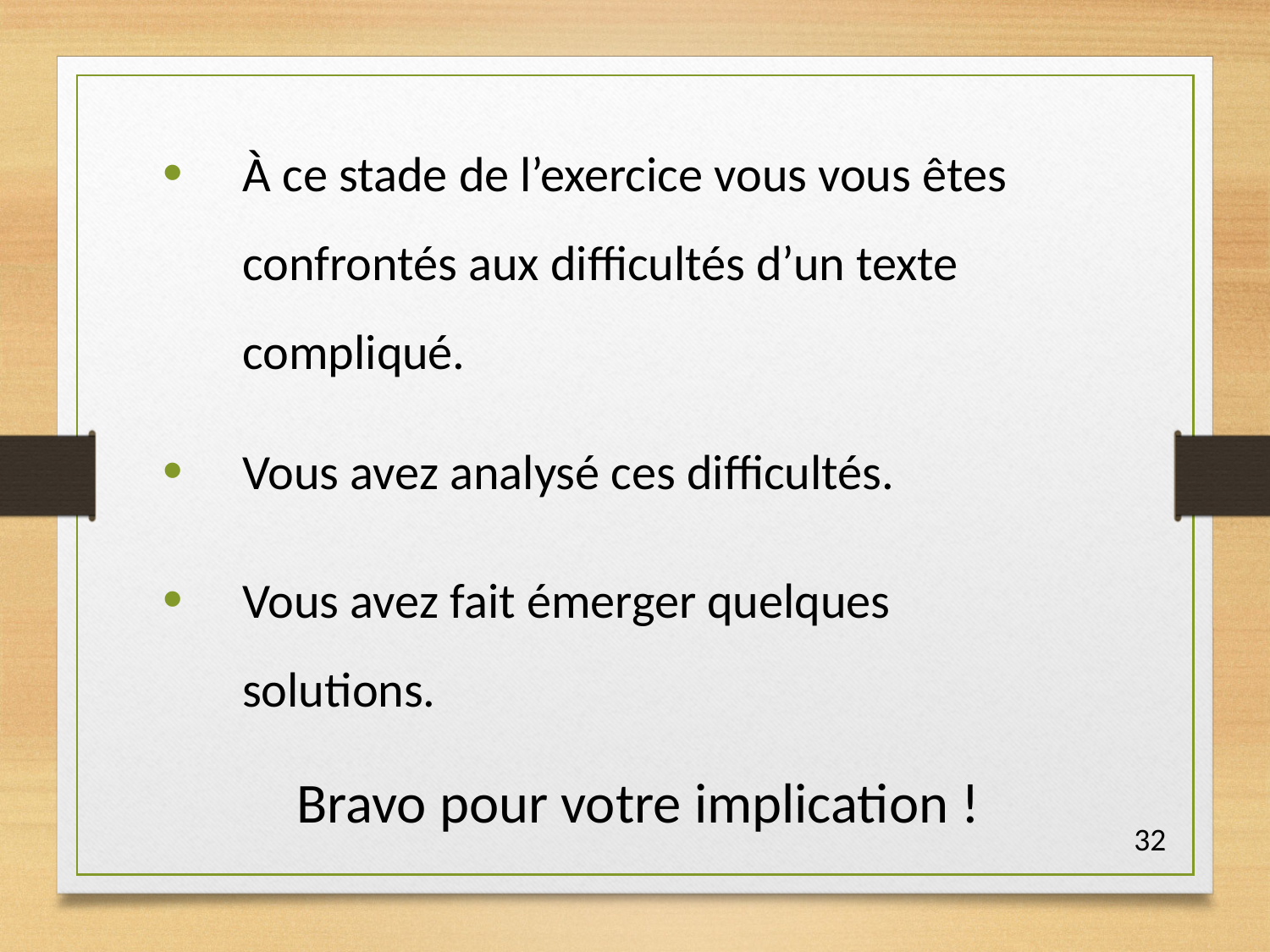

À ce stade de l’exercice vous vous êtes confrontés aux difficultés d’un texte compliqué.
Vous avez analysé ces difficultés.
Vous avez fait émerger quelques solutions.
Bravo pour votre implication !
32